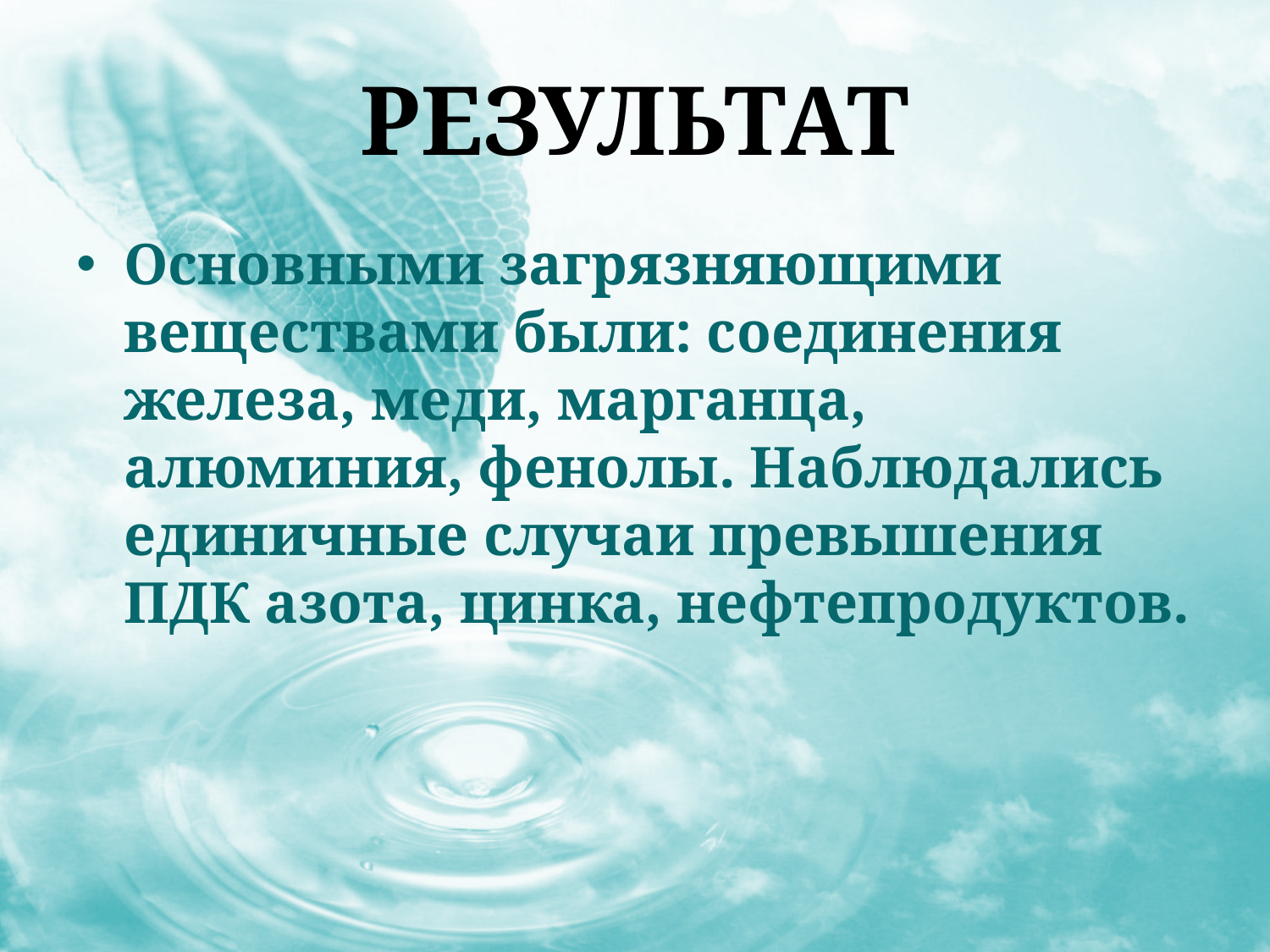

# Результат
Основными загрязняющими веществами были: соединения железа, меди, марганца, алюминия, фенолы. Наблюдались единичные случаи превышения ПДК азота, цинка, нефтепродуктов.